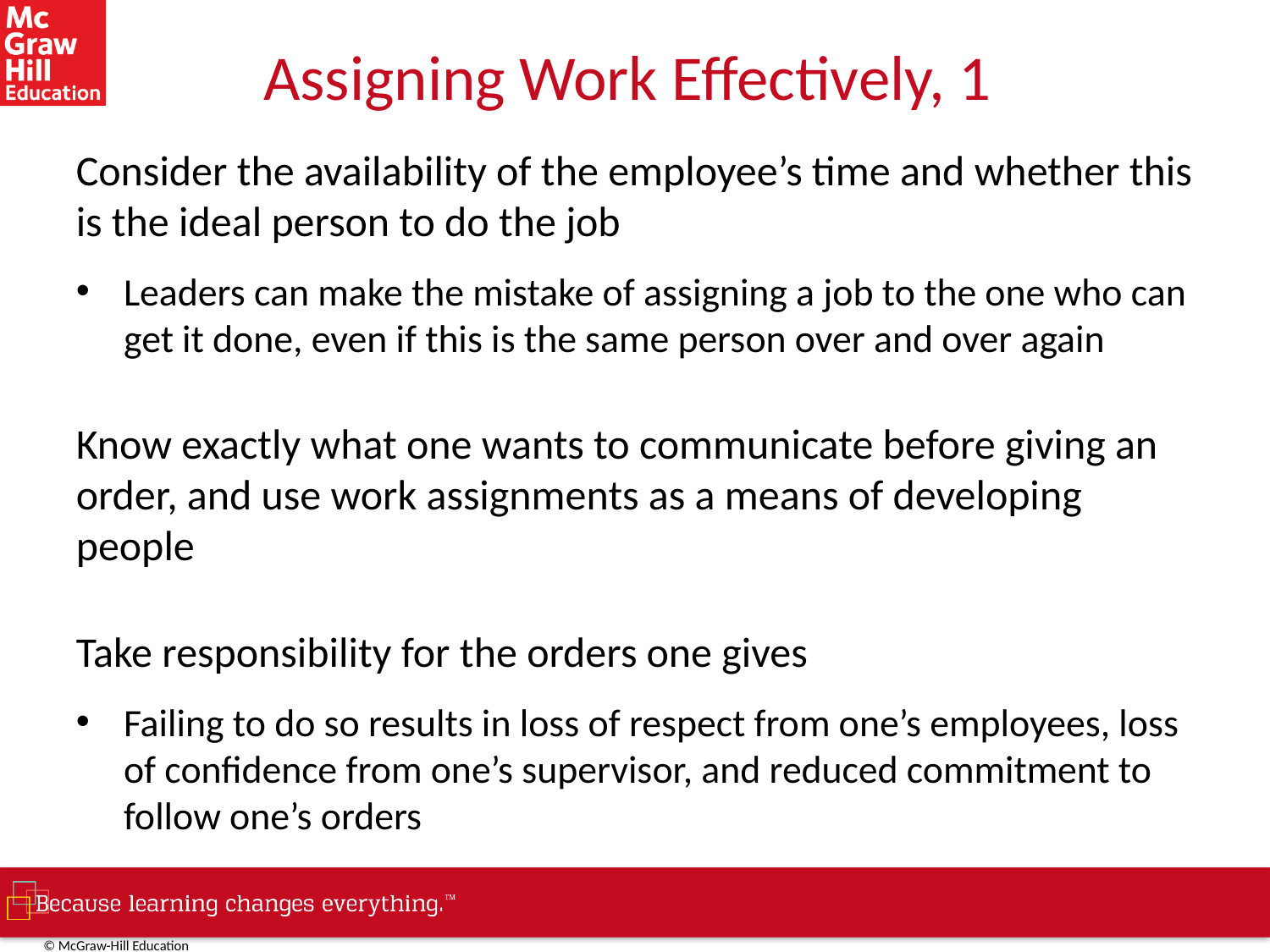

# Assigning Work Effectively, 1
Consider the availability of the employee’s time and whether this is the ideal person to do the job
Leaders can make the mistake of assigning a job to the one who can get it done, even if this is the same person over and over again

Know exactly what one wants to communicate before giving an order, and use work assignments as a means of developing people

Take responsibility for the orders one gives
Failing to do so results in loss of respect from one’s employees, loss of confidence from one’s supervisor, and reduced commitment to follow one’s orders